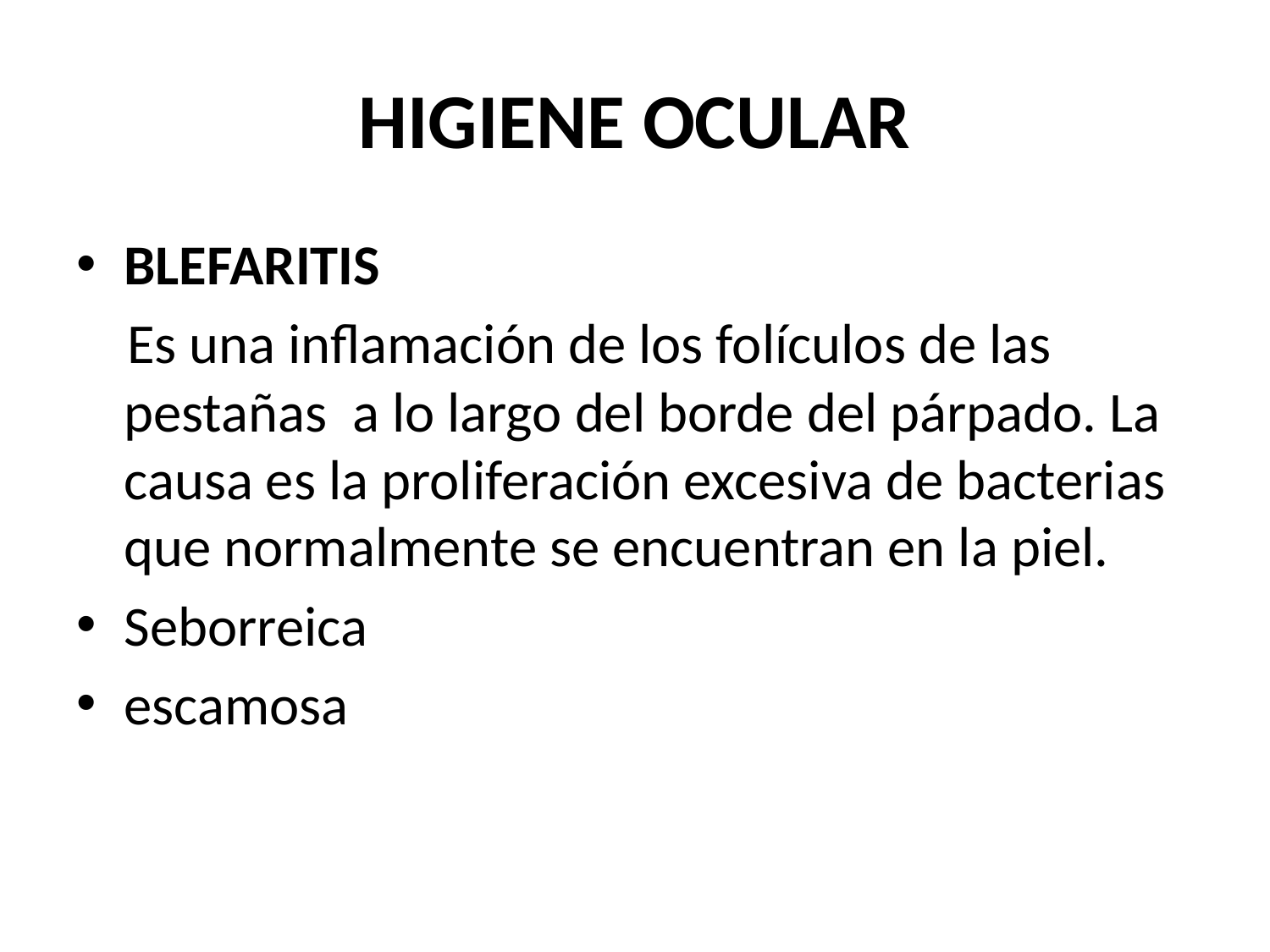

# HIGIENE OCULAR
BLEFARITIS
    Es una inflamación de los folículos de las pestañas  a lo largo del borde del párpado. La causa es la proliferación excesiva de bacterias que normalmente se encuentran en la piel.
Seborreica
escamosa